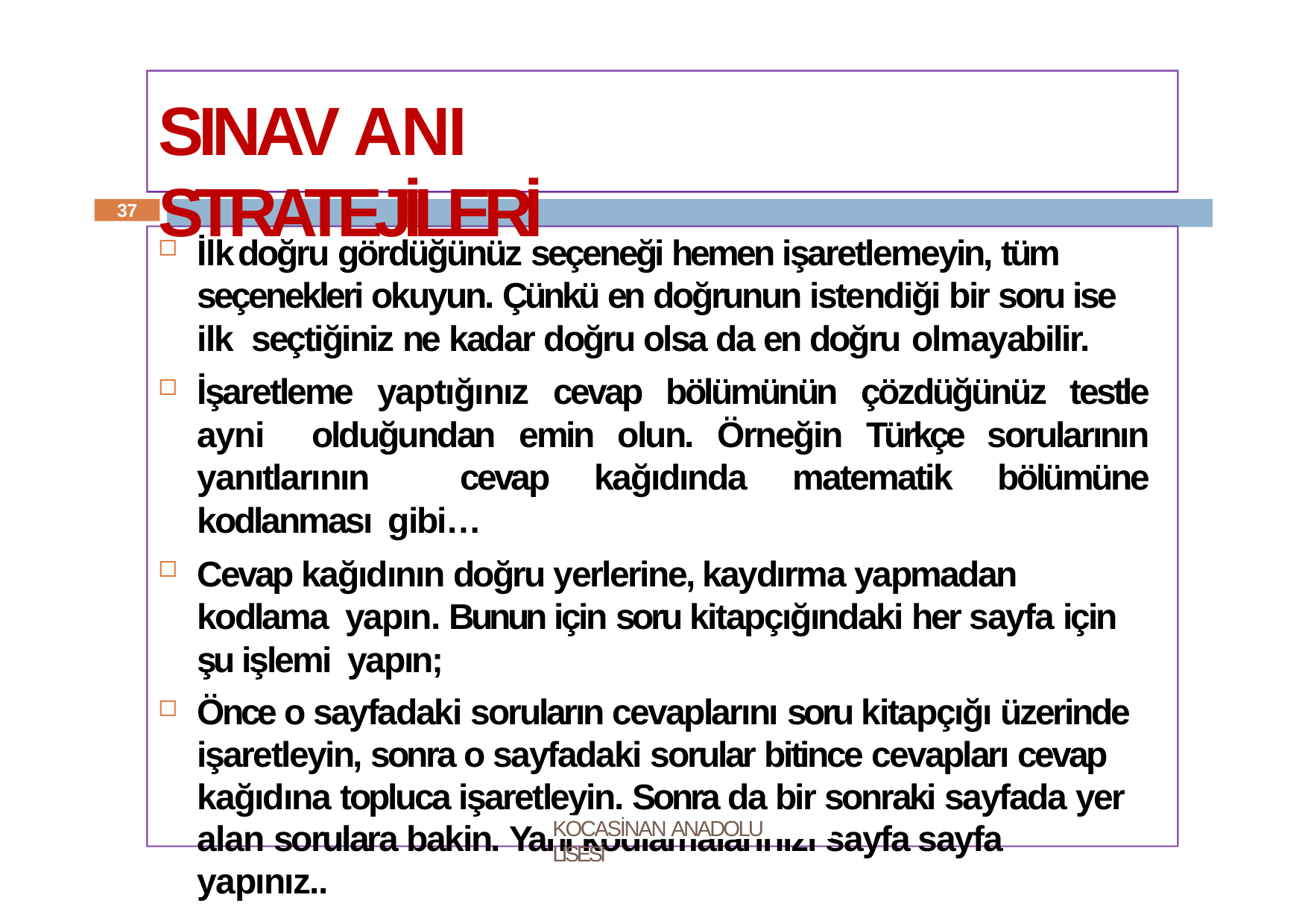

# SINAV ANI STRATEJİLERİ
37

İlk	doğru gördüğünüz seçeneği hemen işaretlemeyin, tüm  seçenekleri okuyun. Çünkü en doğrunun istendiği bir soru ise ilk  seçtiğiniz ne kadar doğru olsa da en doğru olmayabilir.
İşaretleme yaptığınız cevap bölümünün çözdüğünüz testle ayni  olduğundan emin olun. Örneğin Türkçe sorularının yanıtlarının  cevap kağıdında matematik bölümüne kodlanması gibi…
Cevap kağıdının doğru yerlerine, kaydırma yapmadan kodlama  yapın. Bunun için soru kitapçığındaki her sayfa için şu işlemi  yapın;
Önce o sayfadaki soruların cevaplarını soru kitapçığı üzerinde  işaretleyin, sonra o sayfadaki sorular bitince cevapları cevap  kağıdına topluca işaretleyin. Sonra da bir sonraki sayfada yer  alan sorulara bakin. Yani kodlamalarınızı sayfa sayfa yapınız..

KOCASİNAN ANADOLU LİSESİ